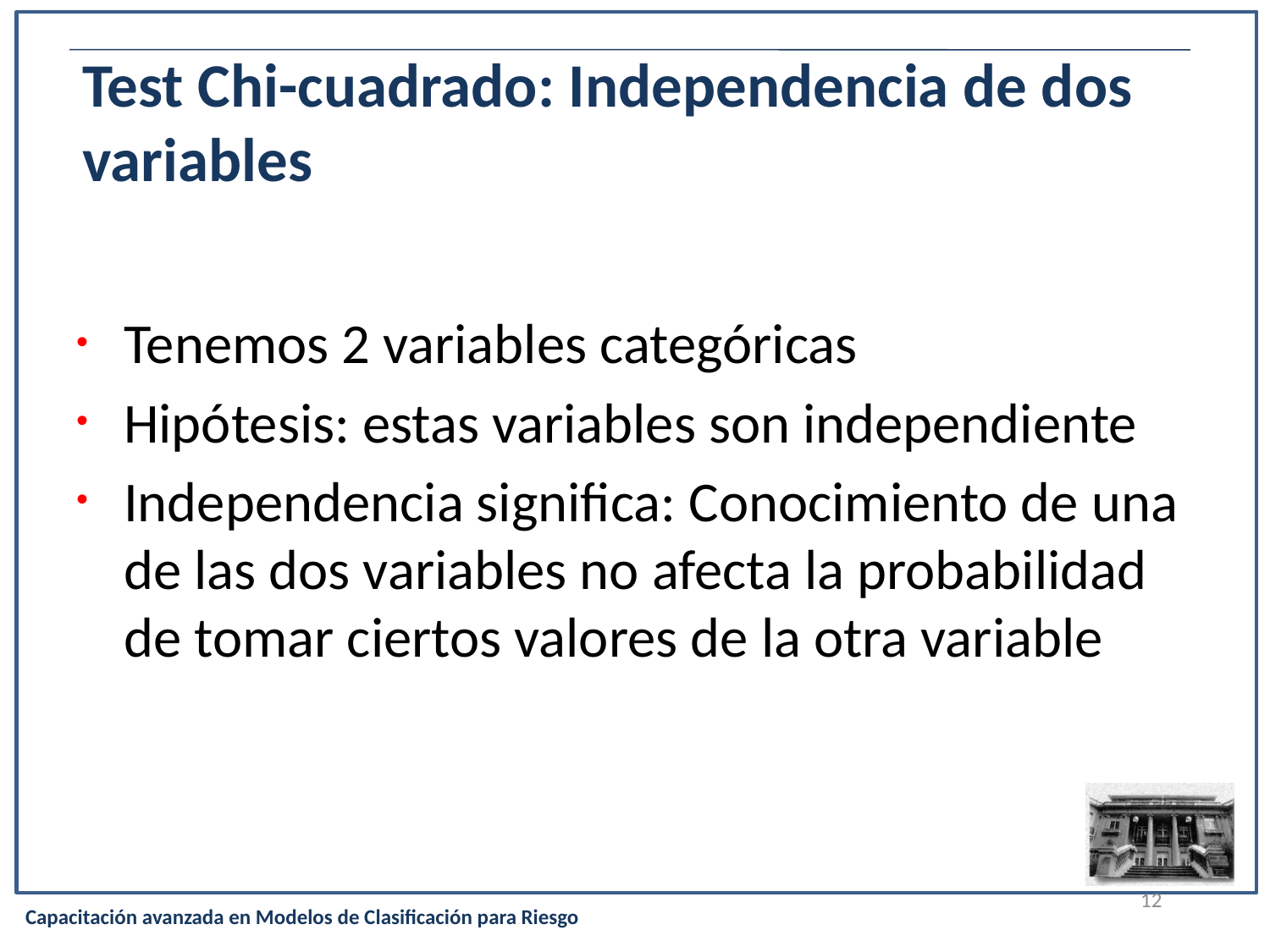

# Test Chi-cuadrado: Independencia de dos variables

Tenemos 2 variables categóricas
Hipótesis: estas variables son independiente
Independencia significa: Conocimiento de una de las dos variables no afecta la probabilidad de tomar ciertos valores de la otra variable
12